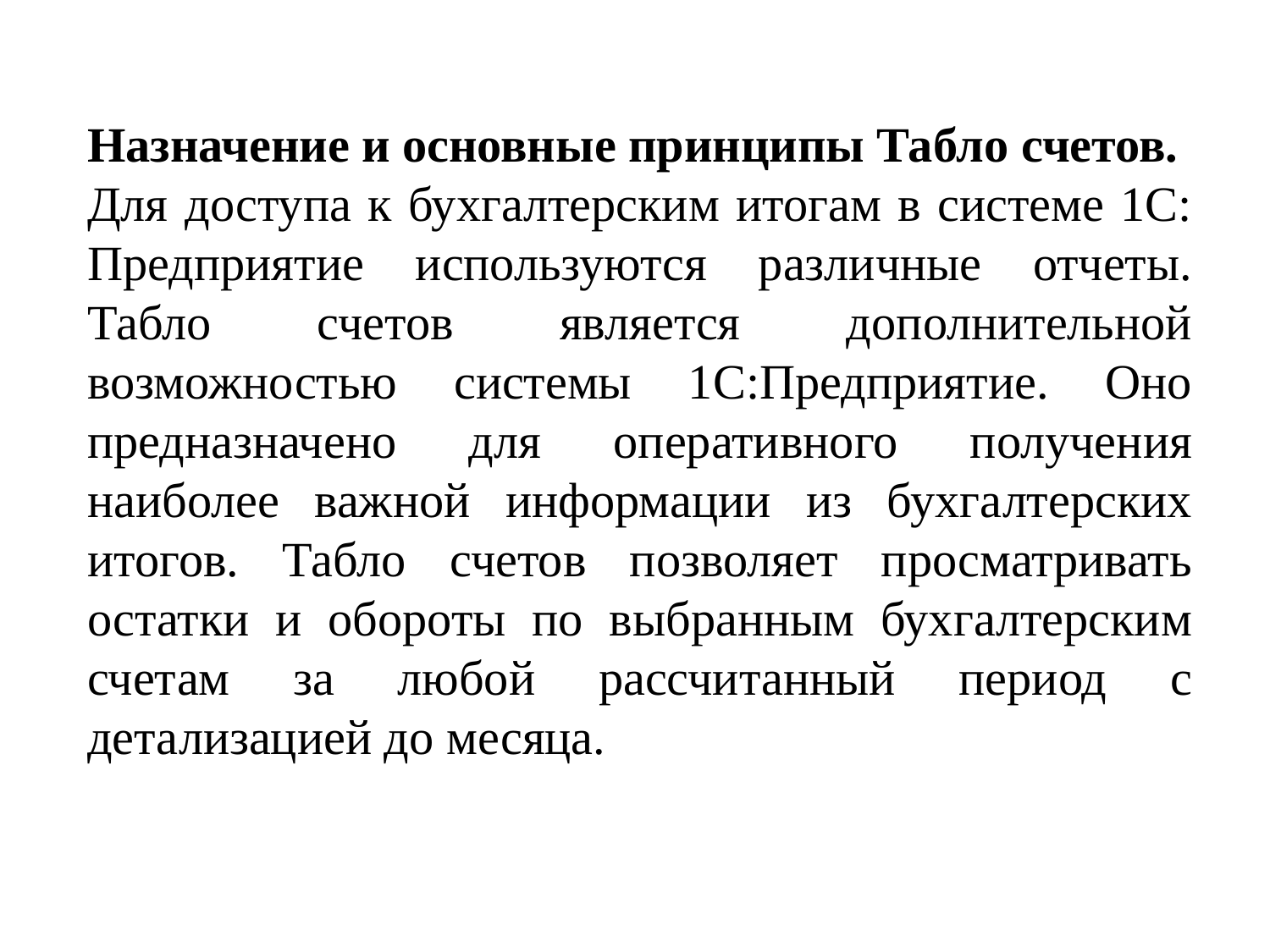

Назначение и основные принципы Табло счетов.
Для доступа к бухгалтерским итогам в системе 1С: Предприятие используются различные отчеты. Табло счетов является дополнительной возможностью системы 1C:Предприятие. Оно предназначено для оперативного получения наиболее важной информации из бухгалтерских итогов. Табло счетов позволяет просматривать остатки и обороты по выбранным бухгалтерским счетам за любой рассчитанный период с детализацией до месяца.